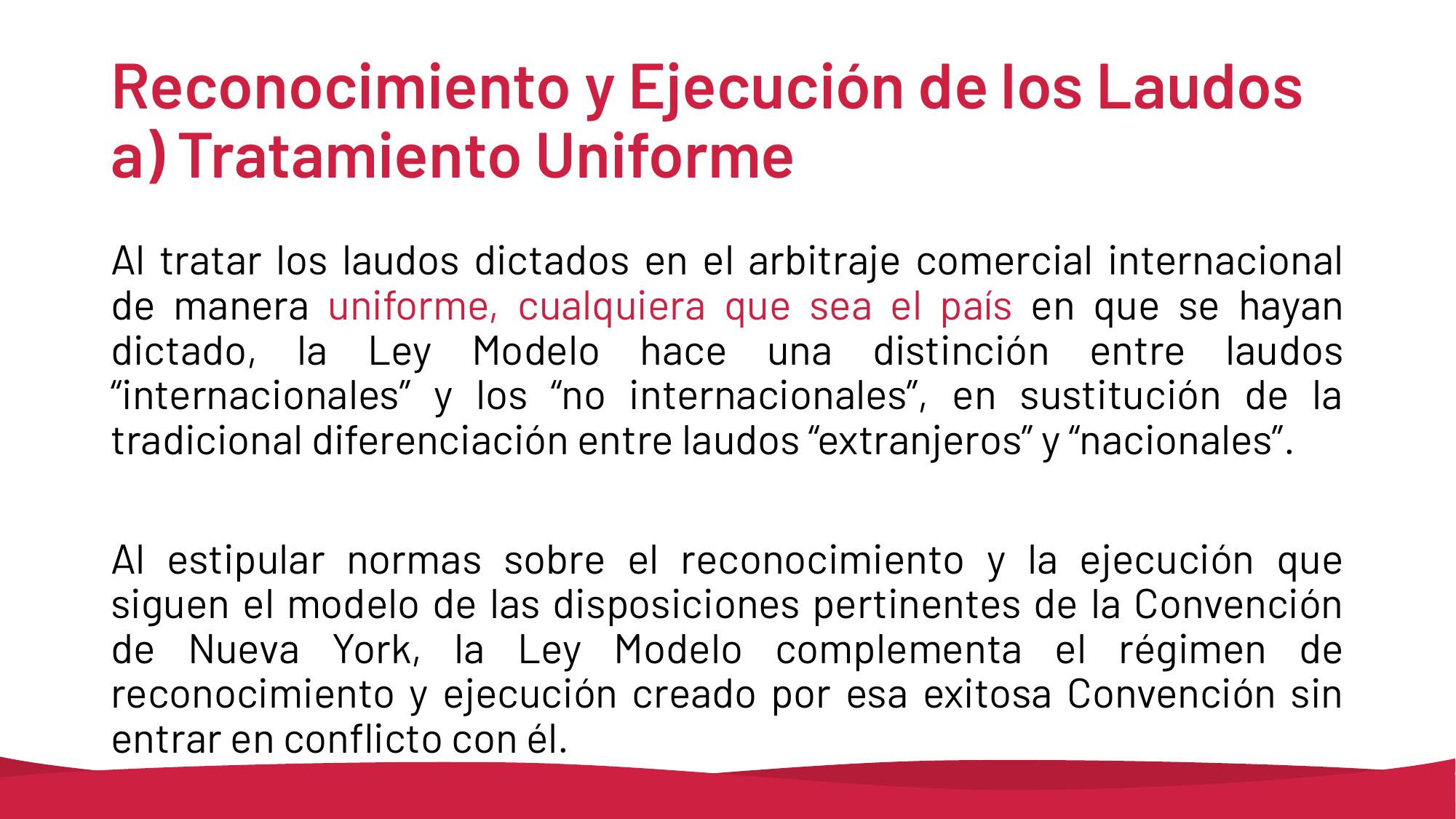

# Reconocimiento y Ejecución de los Laudos a) Tratamiento Uniforme
Al tratar los laudos dictados en el arbitraje comercial internacional de manera uniforme, cualquiera que sea el país en que se hayan dictado, la Ley Modelo hace una distinción entre laudos “internacionales” y los “no internacionales”, en sustitución de la tradicional diferenciación entre laudos “extranjeros” y “nacionales”.

Al estipular normas sobre el reconocimiento y la ejecución que siguen el modelo de las disposiciones pertinentes de la Convención de Nueva York, la Ley Modelo complementa el régimen de reconocimiento y ejecución creado por esa exitosa Convención sin entrar en conflicto con él.